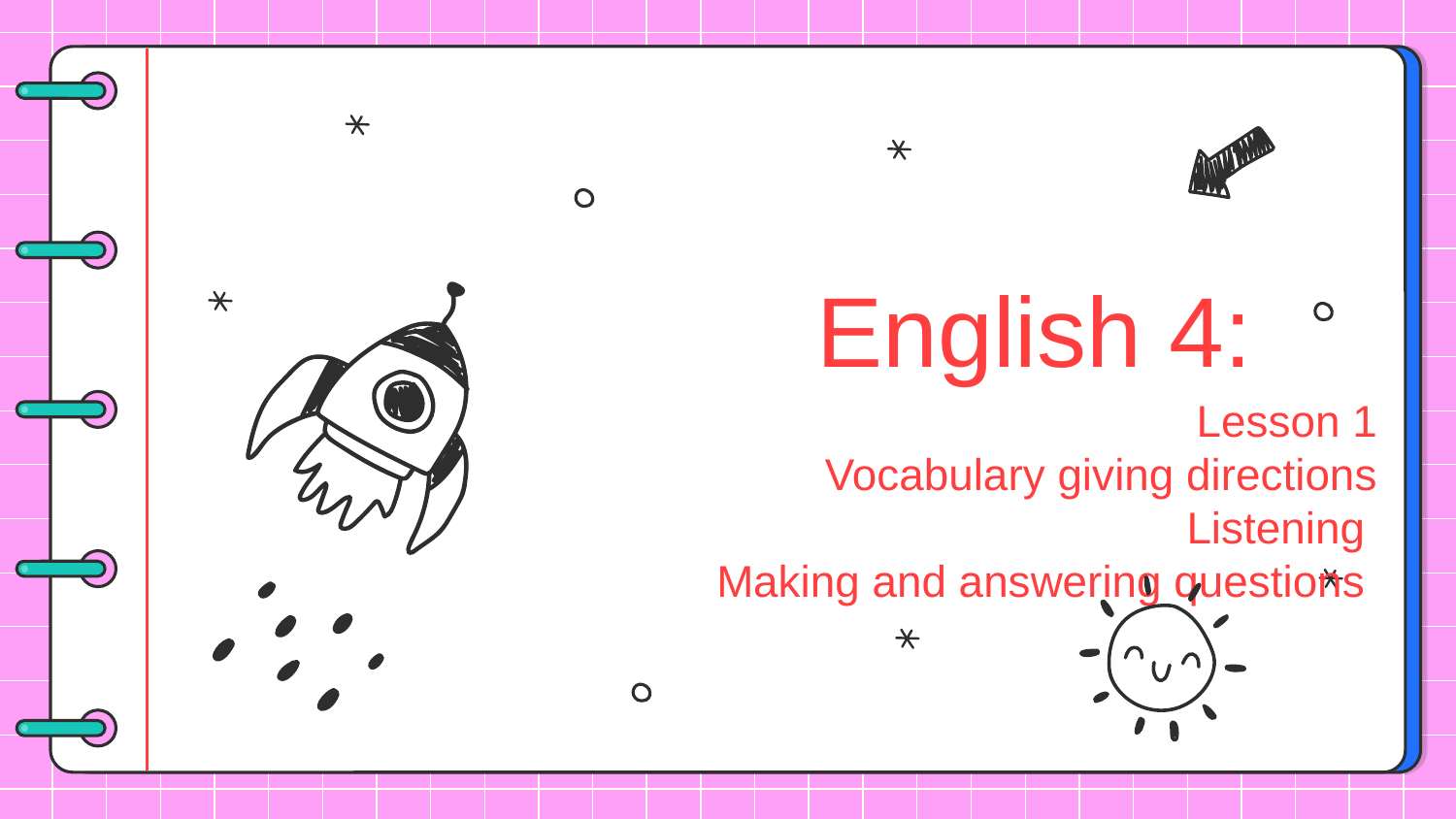

# English 4:

Lesson 1
Vocabulary giving directions
Listening
Making and answering questions